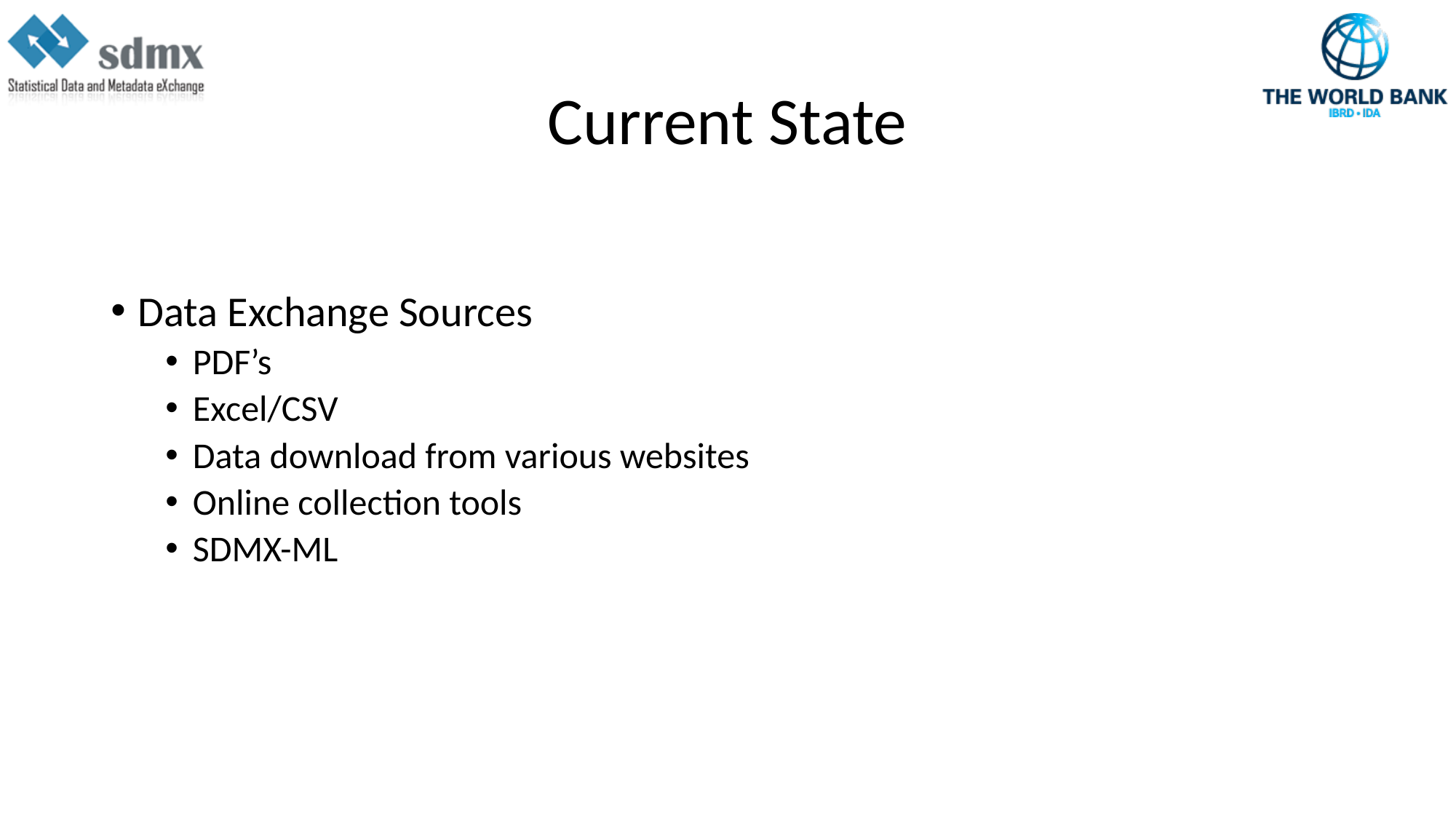

# Current State

Data Exchange Sources
PDF’s
Excel/CSV
Data download from various websites
Online collection tools
SDMX-ML